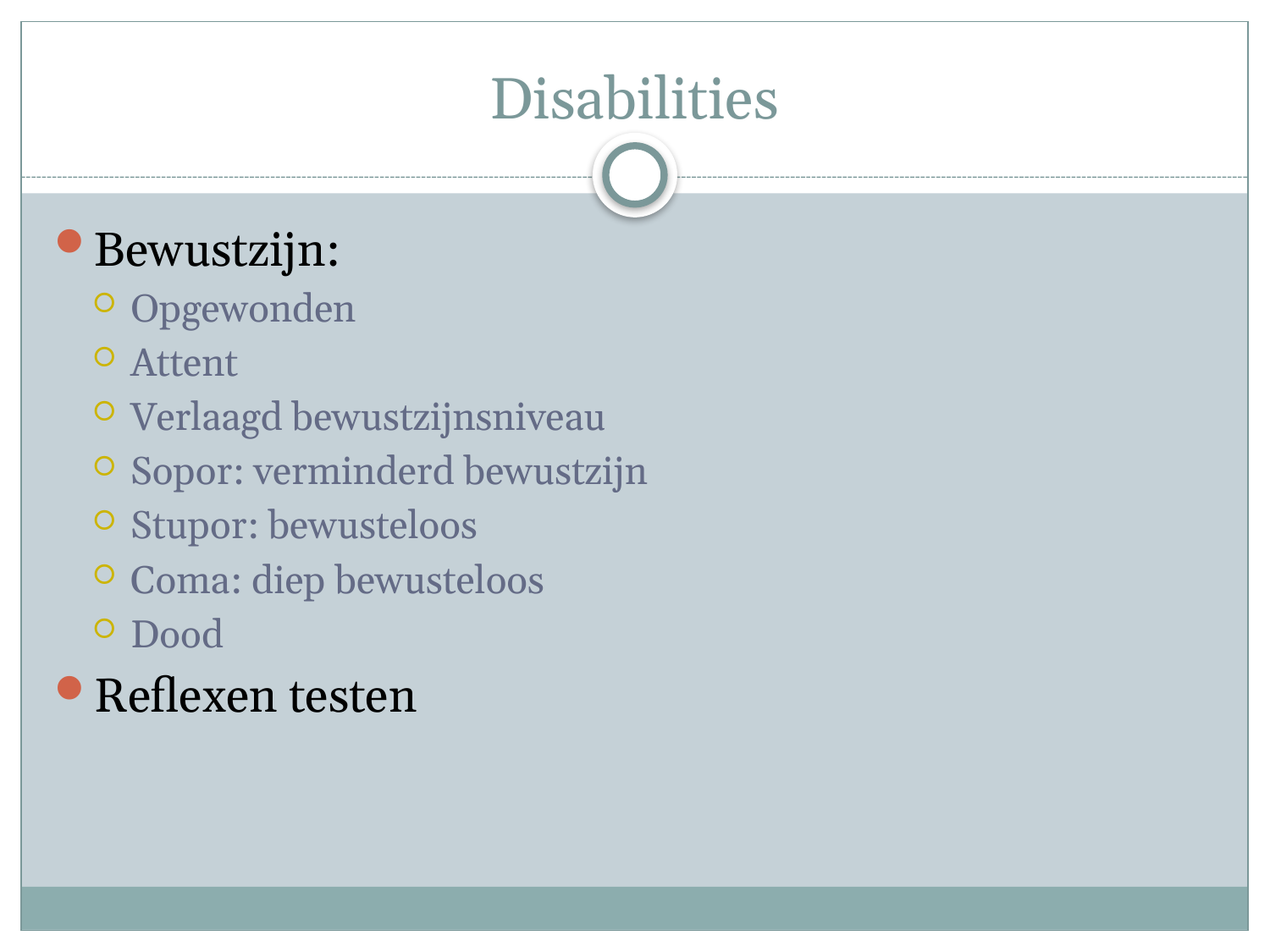

# Disabilities
Bewustzijn:
Opgewonden
Attent
Verlaagd bewustzijnsniveau
Sopor: verminderd bewustzijn
Stupor: bewusteloos
Coma: diep bewusteloos
Dood
Reflexen testen